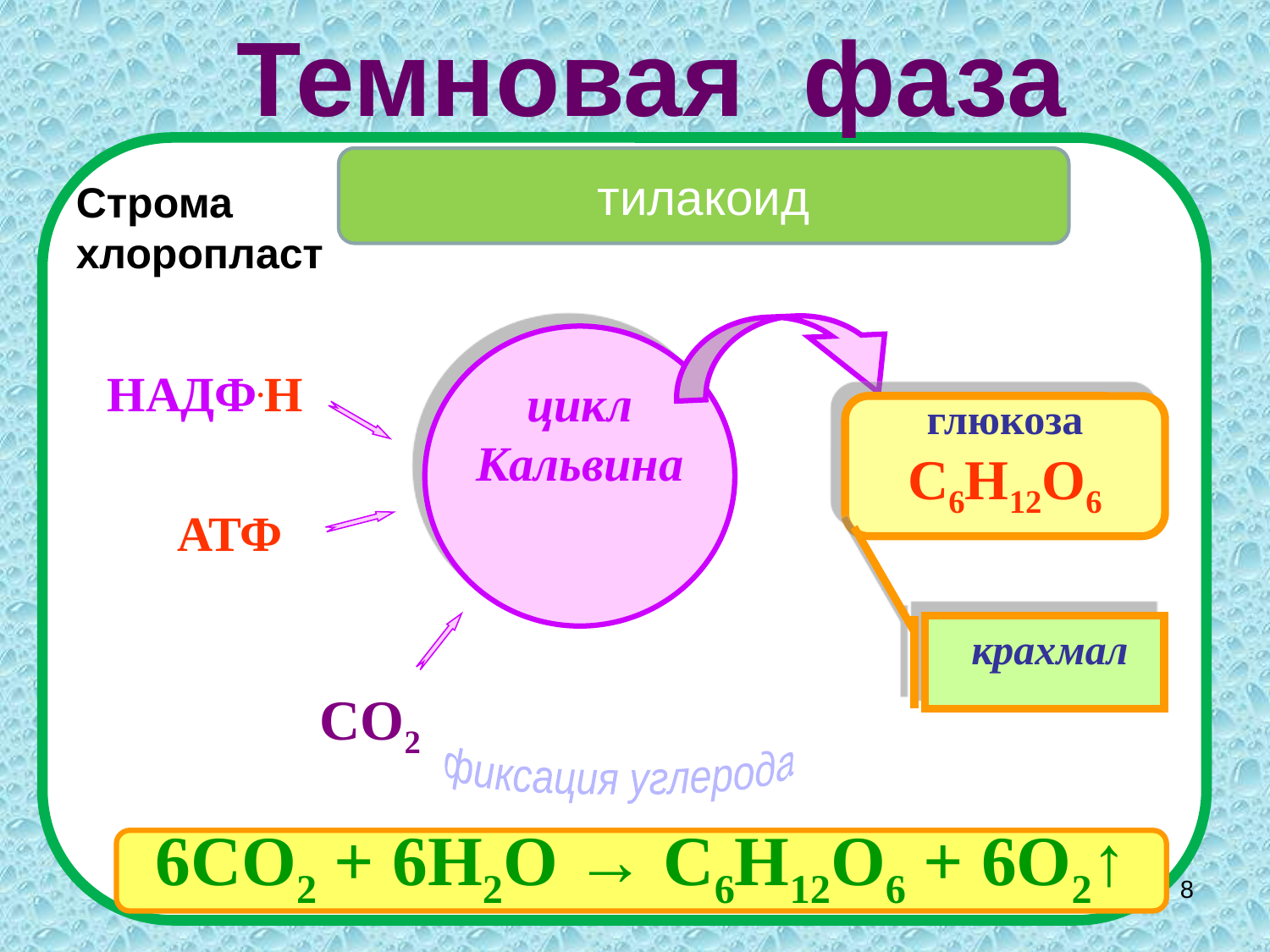

Темновая  фаза

тилакоид
Строма хлоропласт

цикл Кальвина

НАДФ.Н
АТФ
глюкоза С6Н12О6

крахмал

СО2
фиксация углерода
6СО2 + 6Н2О → С6Н12О6 + 6О2↑

8